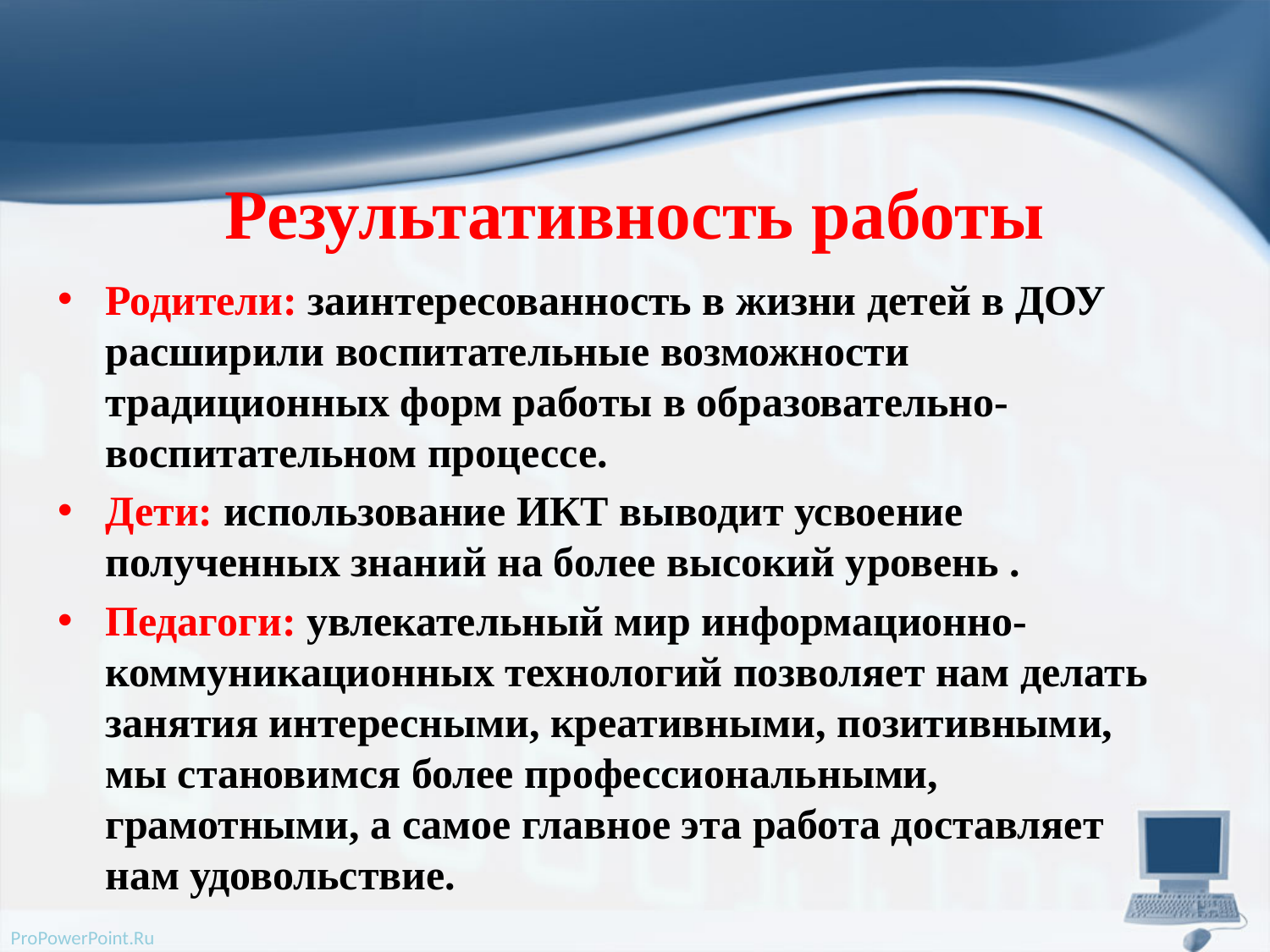

# Результативность работы
Родители: заинтересованность в жизни детей в ДОУ расширили воспитательные возможности традиционных форм работы в образовательно-воспитательном процессе.
Дети: использование ИКТ выводит усвоение полученных знаний на более высокий уровень .
Педагоги: увлекательный мир информационно-коммуникационных технологий позволяет нам делать занятия интересными, креативными, позитивными, мы становимся более профессиональными, грамотными, а самое главное эта работа доставляет нам удовольствие.